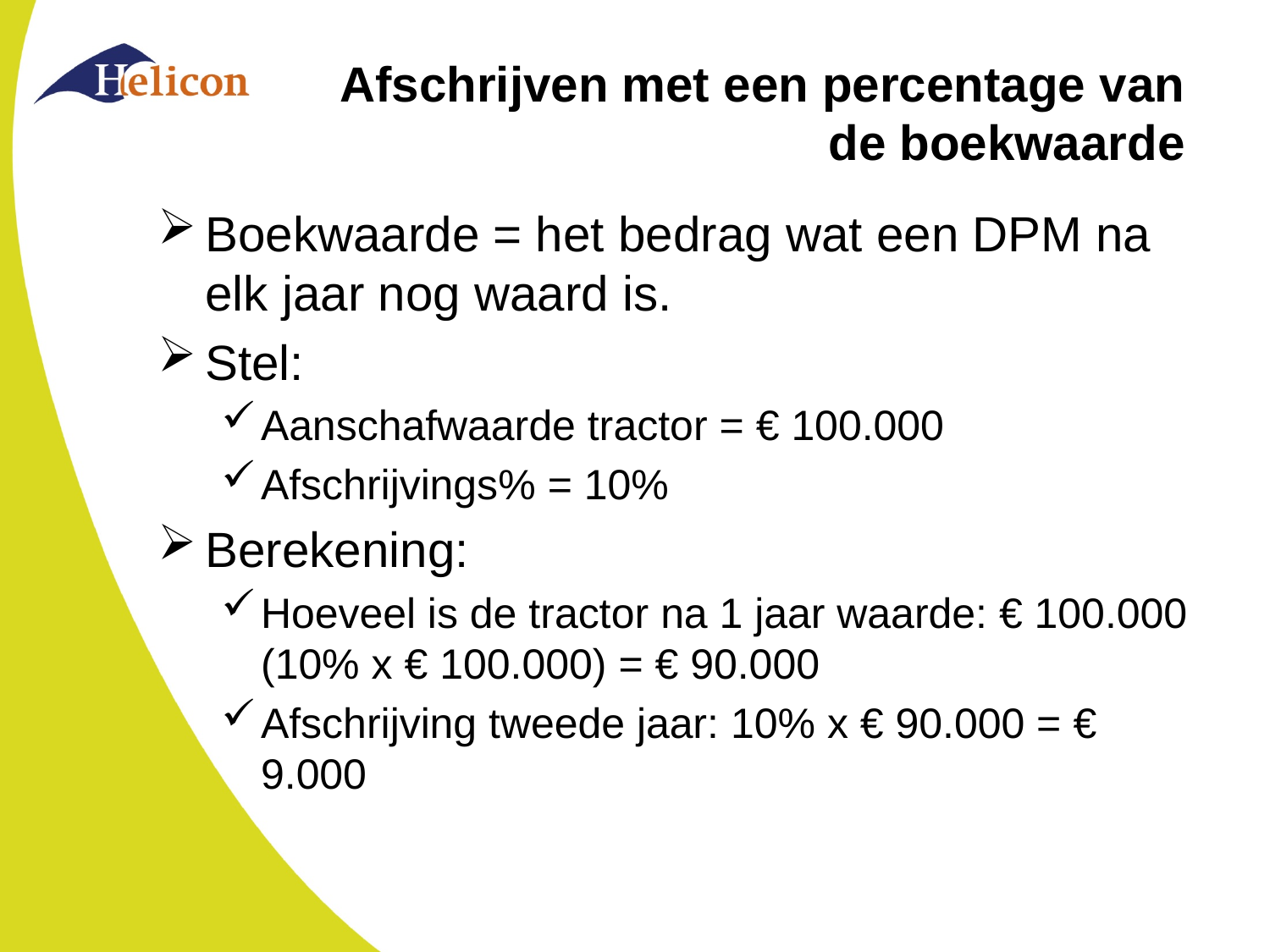

# Afschrijven met een percentage van de boekwaarde
Boekwaarde = het bedrag wat een DPM na elk jaar nog waard is.
Stel:
Aanschafwaarde tractor = € 100.000
Afschrijvings% = 10%
Berekening:
Hoeveel is de tractor na 1 jaar waarde: € 100.000 (10% x € 100.000) = € 90.000
Afschrijving tweede jaar: 10% x € 90.000 = € 9.000